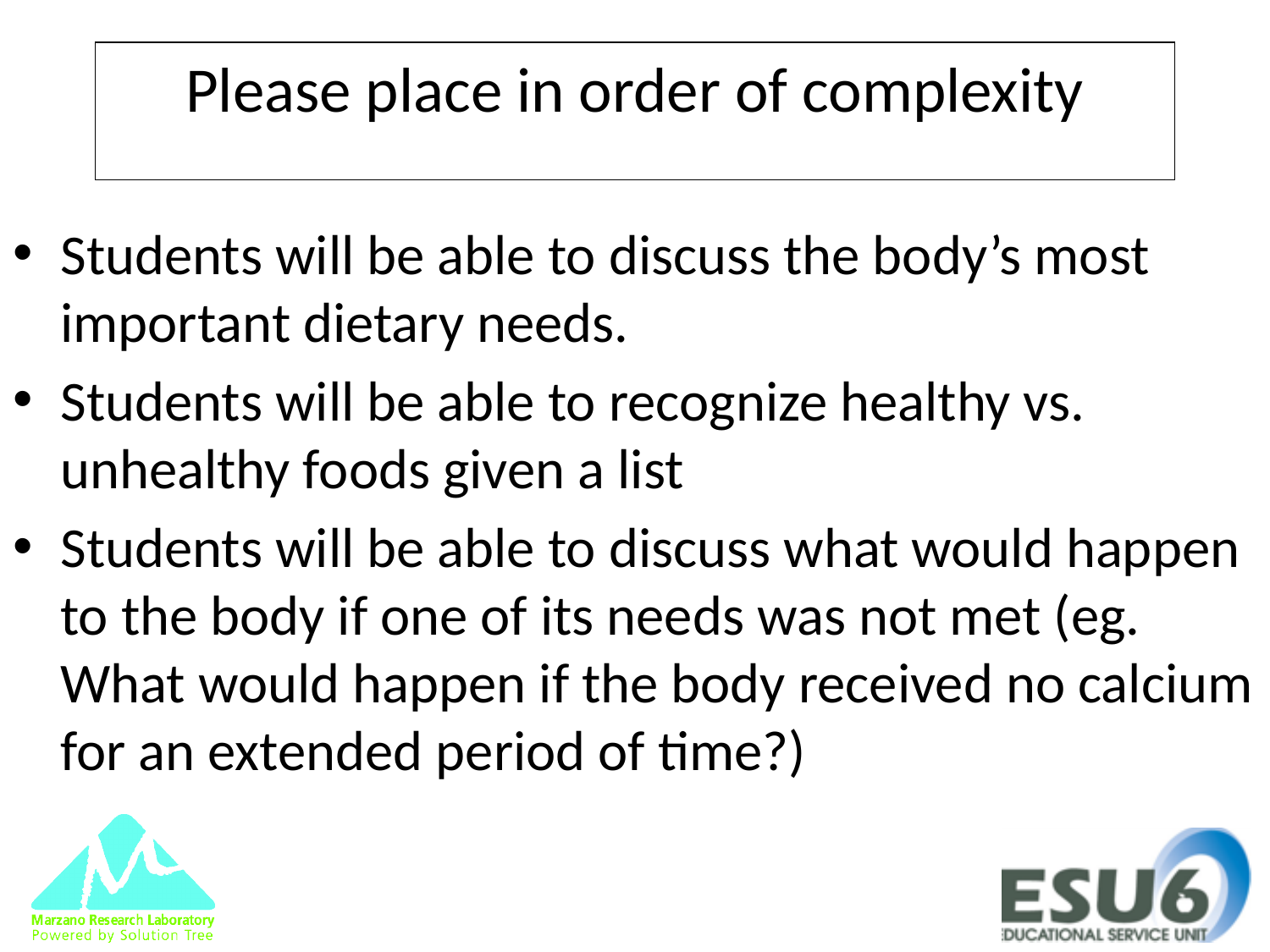

Please place in order of complexity
Students will be able to discuss the body’s most important dietary needs.
Students will be able to recognize healthy vs. unhealthy foods given a list
Students will be able to discuss what would happen to the body if one of its needs was not met (eg. What would happen if the body received no calcium for an extended period of time?)